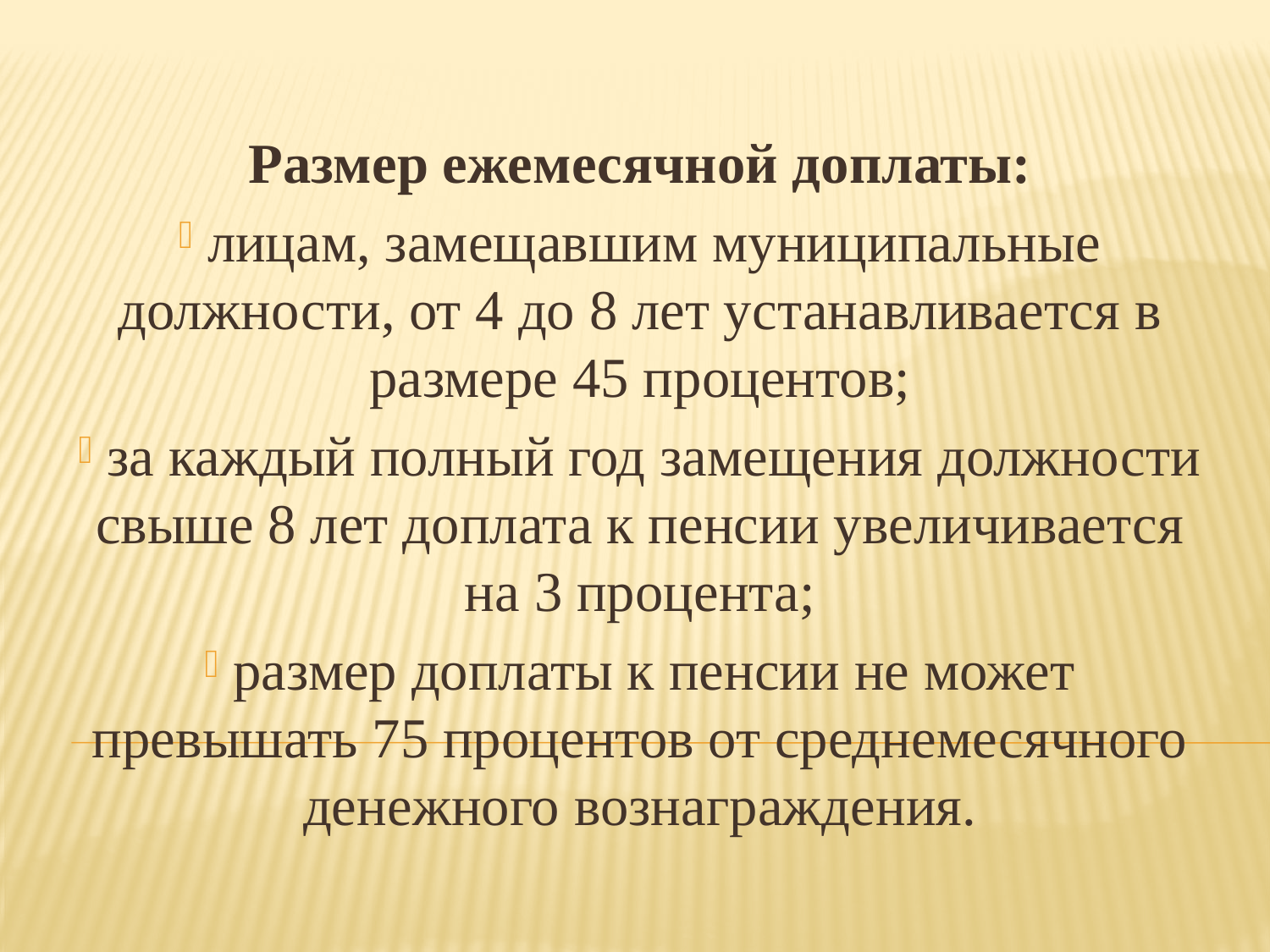

Размер ежемесячной доплаты:
 лицам, замещавшим муниципальные должности, от 4 до 8 лет устанавливается в размере 45 процентов;
 за каждый полный год замещения должности свыше 8 лет доплата к пенсии увеличивается на 3 процента;
 размер доплаты к пенсии не может превышать 75 процентов от среднемесячного денежного вознаграждения.